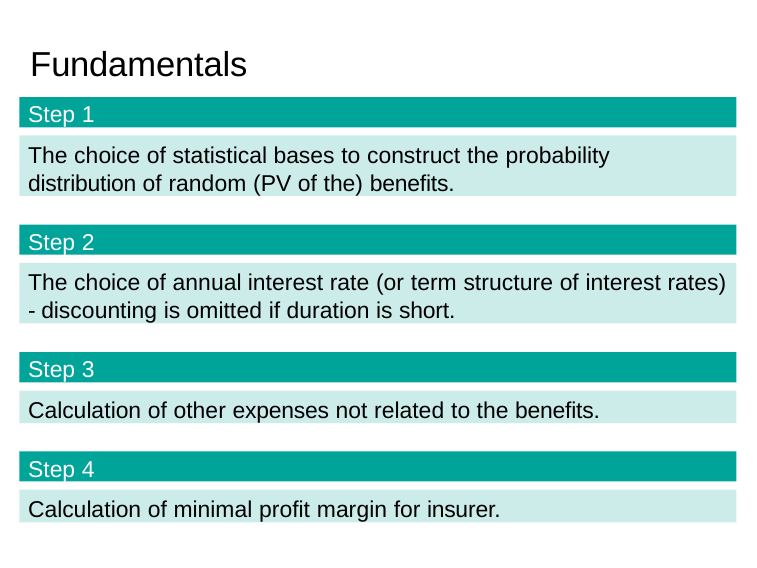

# Fundamentals
Step 1
The choice of statistical bases to construct the probability distribution of random (PV of the) benefits.
Step 2
The choice of annual interest rate (or term structure of interest rates) - discounting is omitted if duration is short.
Step 3
Calculation of other expenses not related to the benefits.
Step 4
Calculation of minimal profit margin for insurer.